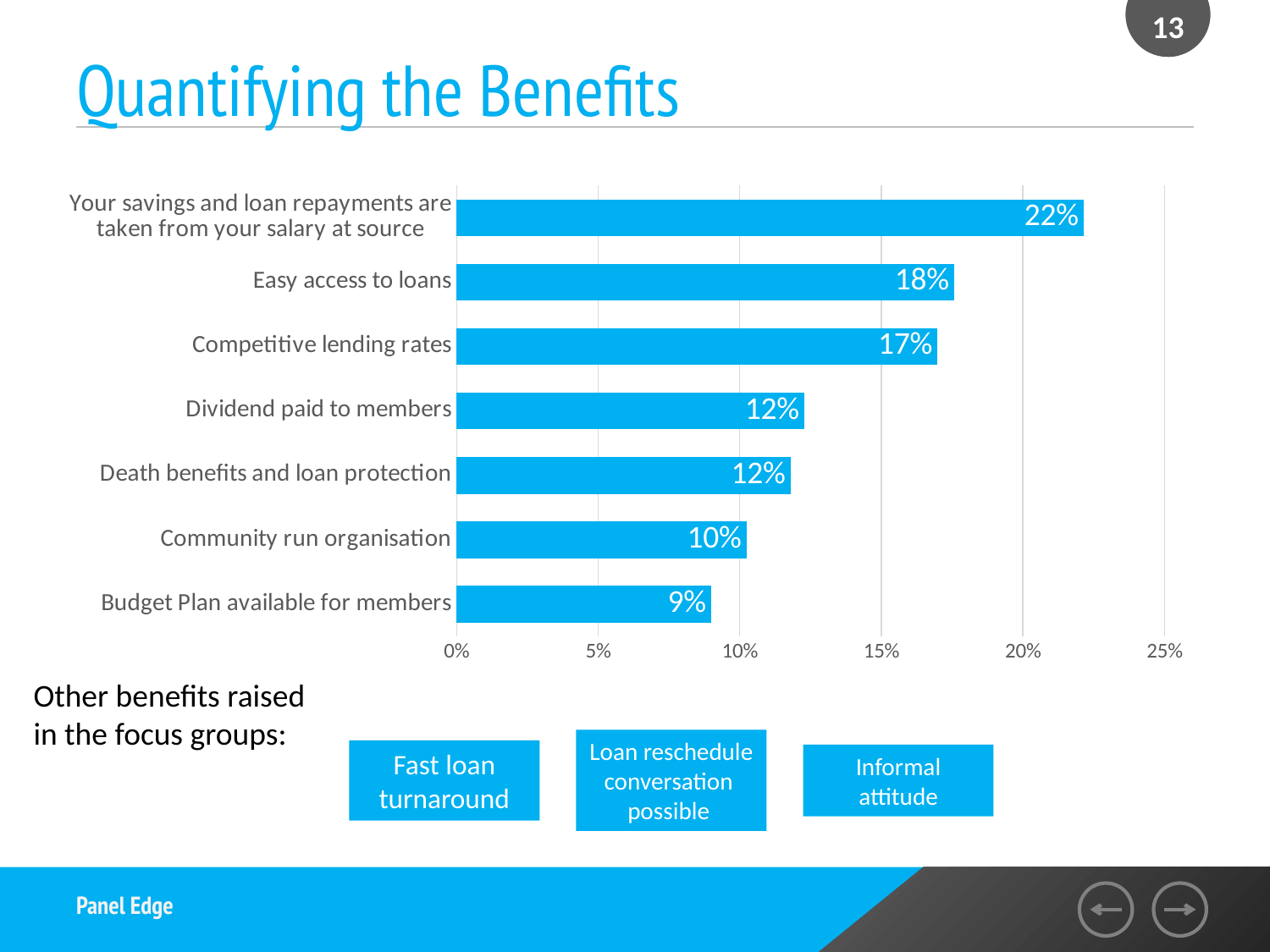

13
# Quantifying the Benefits

### Chart

| Category | Series 1 |
|---|---|
| Budget Plan available for members | 0.08990536277602532 |
| Community run organisation | 0.10239221871713991 |
| Death benefits and loan protection | 0.11790220820189276 |
| Dividend paid to members | 0.12276550998948481 |
| Competitive lending rates | 0.16982124079915878 |
| Easy access to loans | 0.17573606729758148 |
| Your savings and loan repayments are taken from your salary at source | 0.22147739221871715 |
Other benefits raised in the focus groups:
Loan reschedule conversation  possible
Fast loan turnaround
Informal attitude
Panel Edge